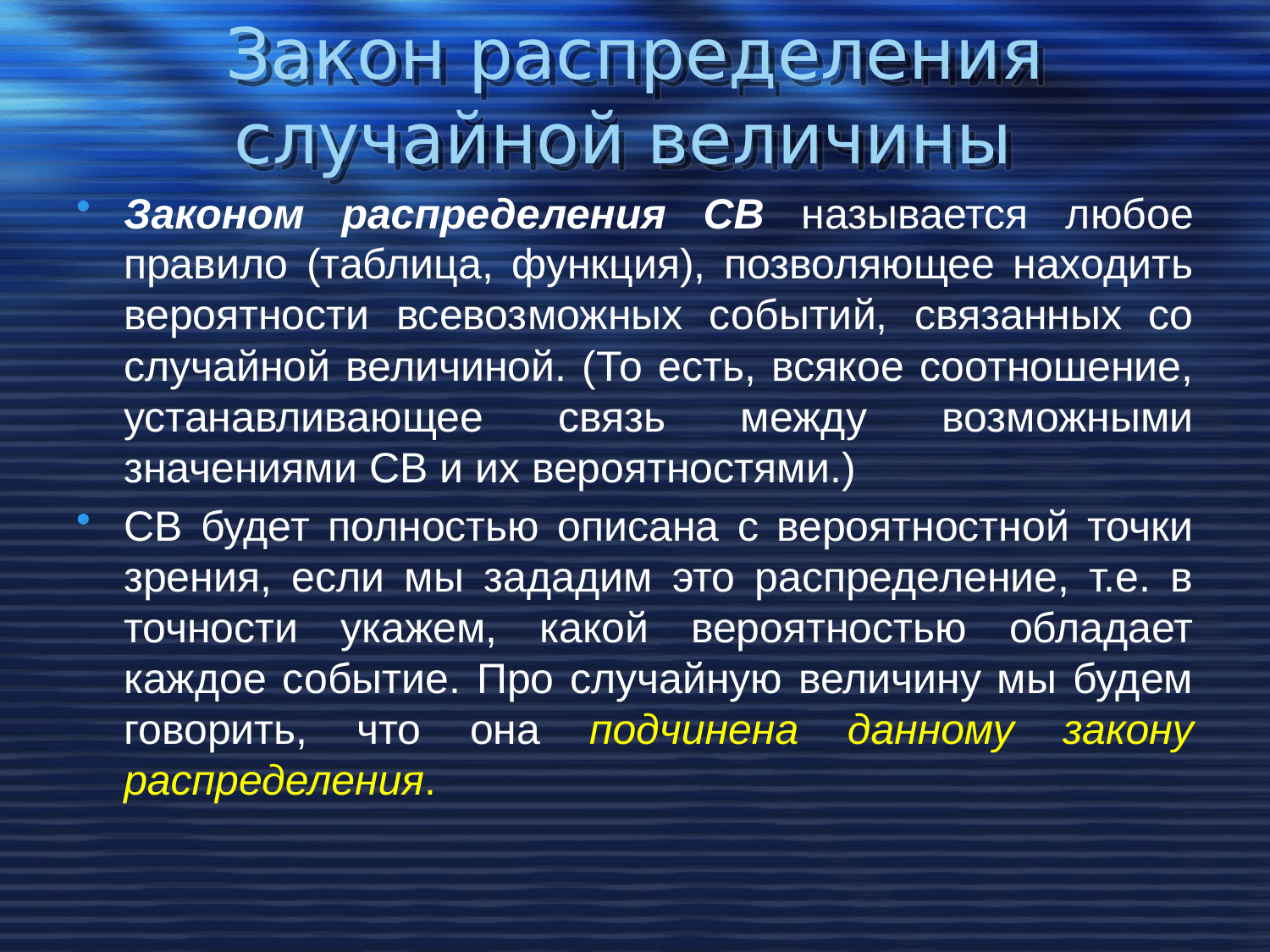

# Закон распределения случайной величины
Законом распределения СВ называется любое правило (таблица, функция), позволяющее находить вероятности всевозможных событий, связанных со случайной величиной. (То есть, всякое соотношение, устанавливающее связь между возможными значениями СВ и их вероятностями.)
СВ будет полностью описана с вероятностной точки зрения, если мы зададим это распределение, т.е. в точности укажем, какой вероятностью обладает каждое событие. Про случайную величину мы будем говорить, что она подчинена данному закону распределения.